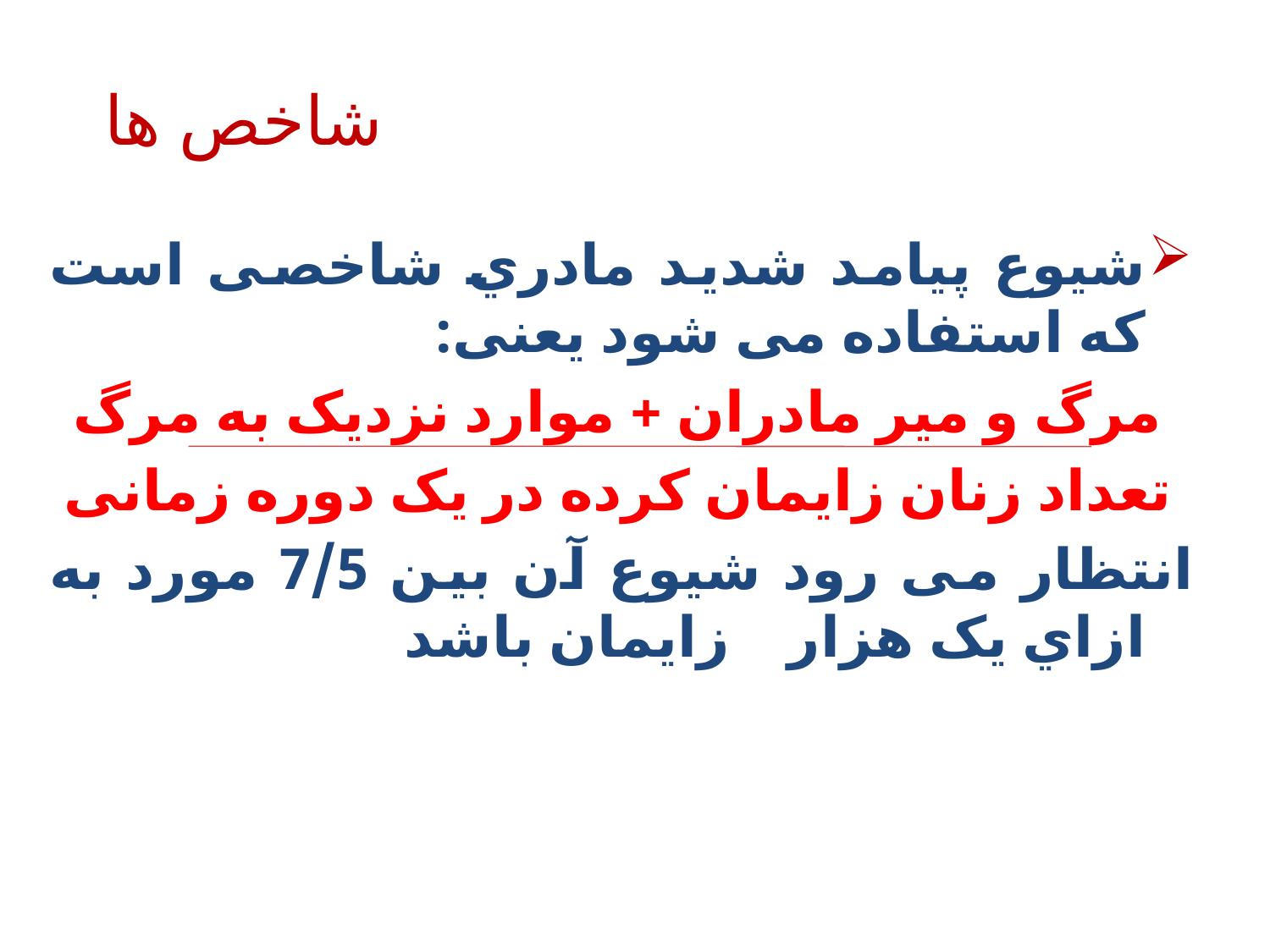

# شاخص ها
شیوع پیامد شدید مادري شاخصی است که استفاده می شود یعنی:
مرگ و میر مادران + موارد نزدیک به مرگ
تعداد زنان زایمان کرده در یک دوره زمانی
انتظار می رود شیوع آن بین 7/5 مورد به ازاي یک هزار    زایمان باشد